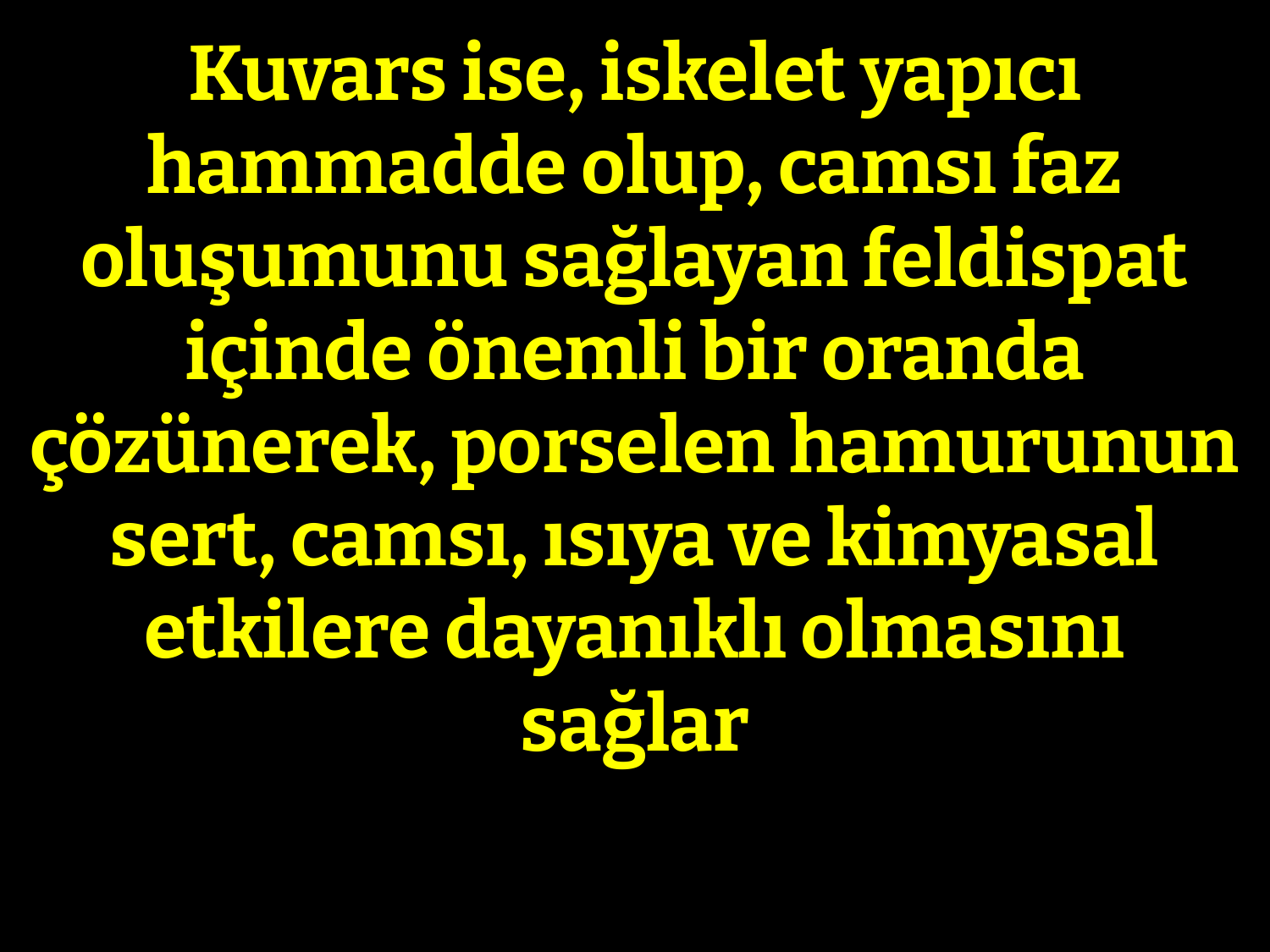

Kuvars ise, iskelet yapıcı hammadde olup, camsı faz oluşumunu sağlayan feldispat içinde önemli bir oranda çözünerek, porselen hamurunun sert, camsı, ısıya ve kimyasal etkilere dayanıklı olmasını sağlar
#